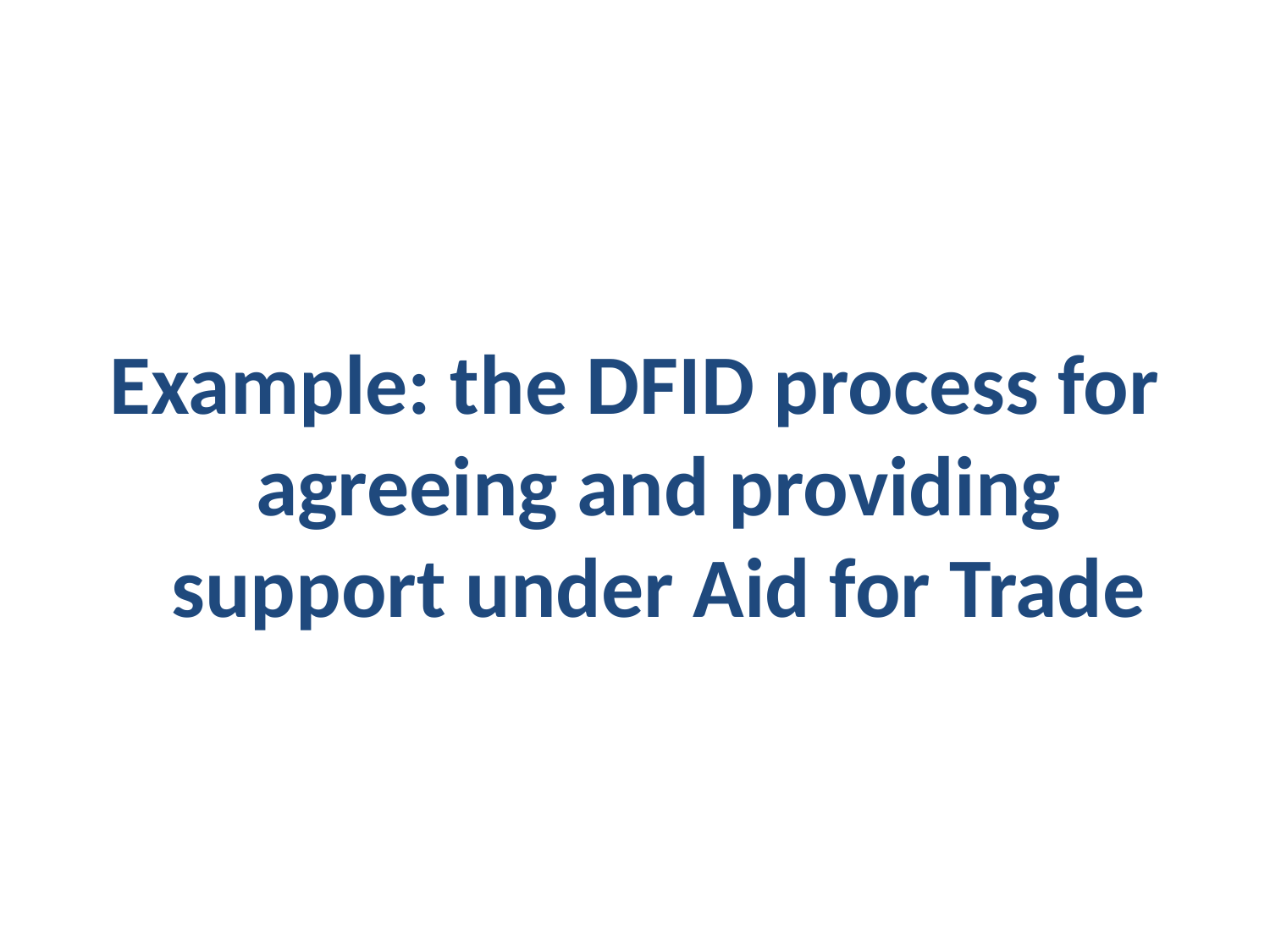

Example: the DFID process for agreeing and providing support under Aid for Trade